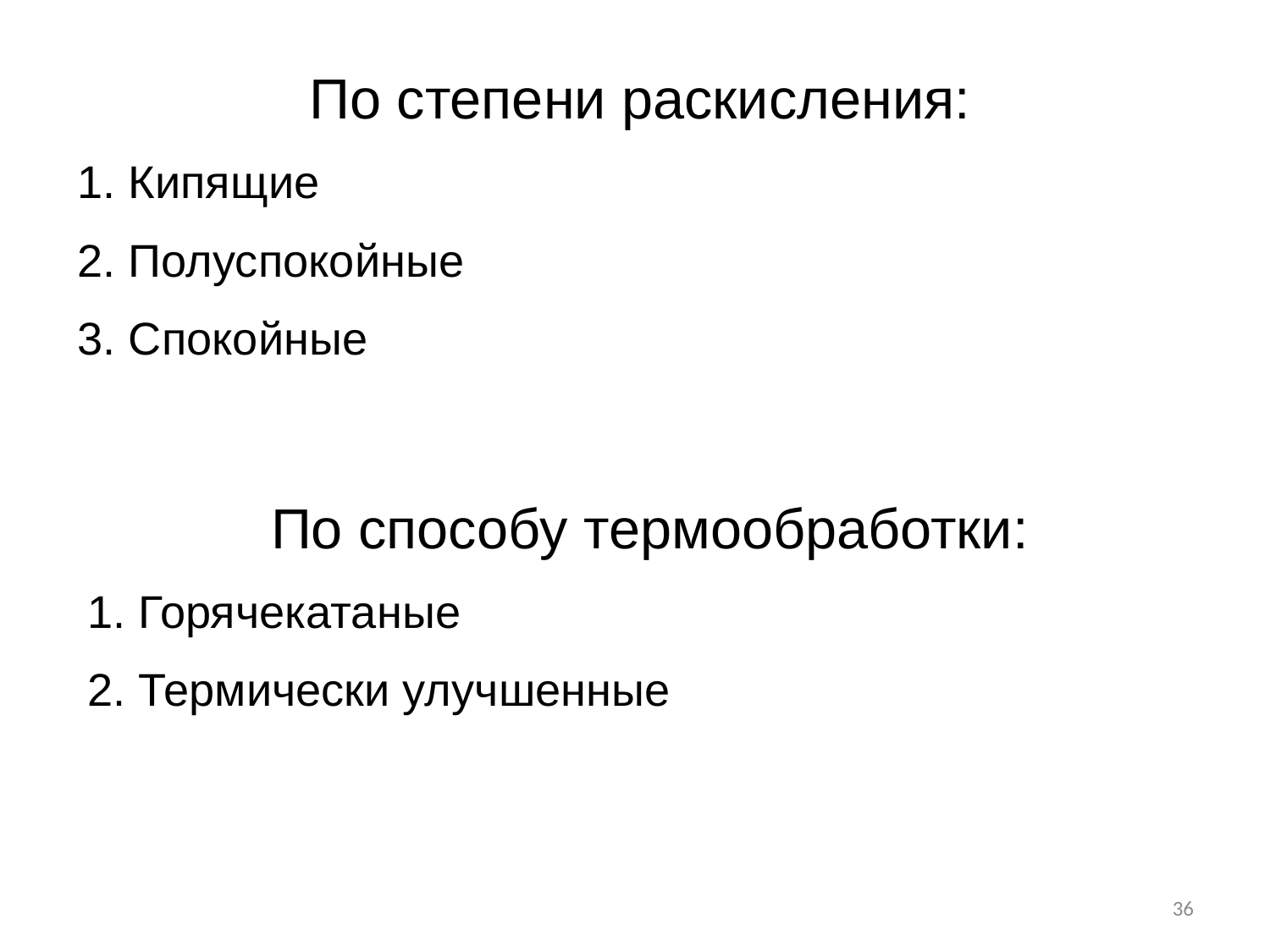

По степени раскисления:
1. Кипящие
2. Полуспокойные
3. Спокойные
По способу термообработки:
1. Горячекатаные
2. Термически улучшенные
36